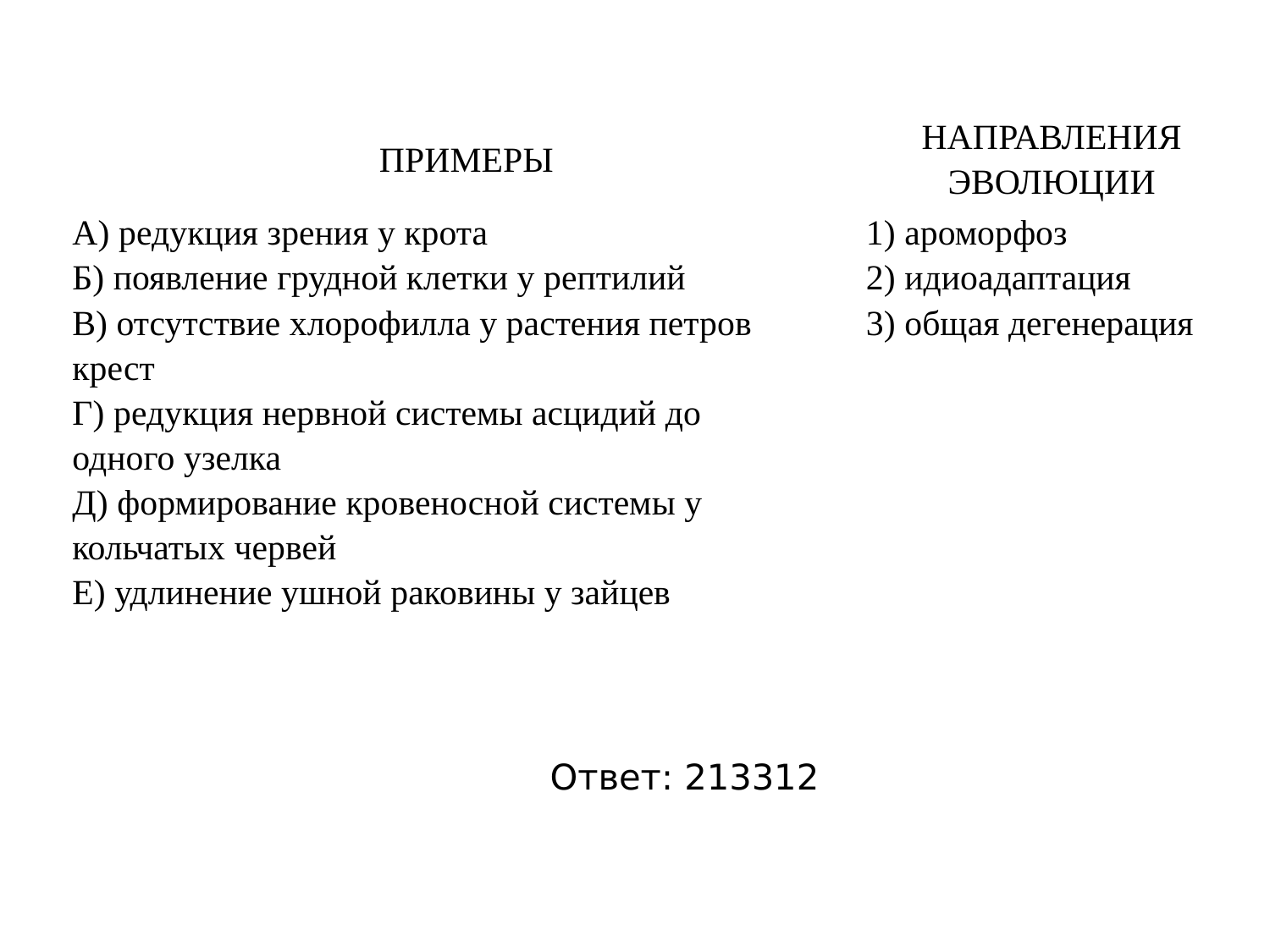

| ПРИМЕРЫ | НАПРАВЛЕНИЯ ЭВОЛЮЦИИ |
| --- | --- |
| А) редукция зрения у крота Б) появление грудной клетки у рептилий В) отсутствие хлорофилла у растения петров крест Г) редукция нервной системы асцидий до одного узелка Д) формирование кровеносной системы у кольчатых червей Е) удлинение ушной раковины у зайцев | 1) ароморфоз 2) идиоадаптация 3) общая дегенерация |
Ответ: 213312